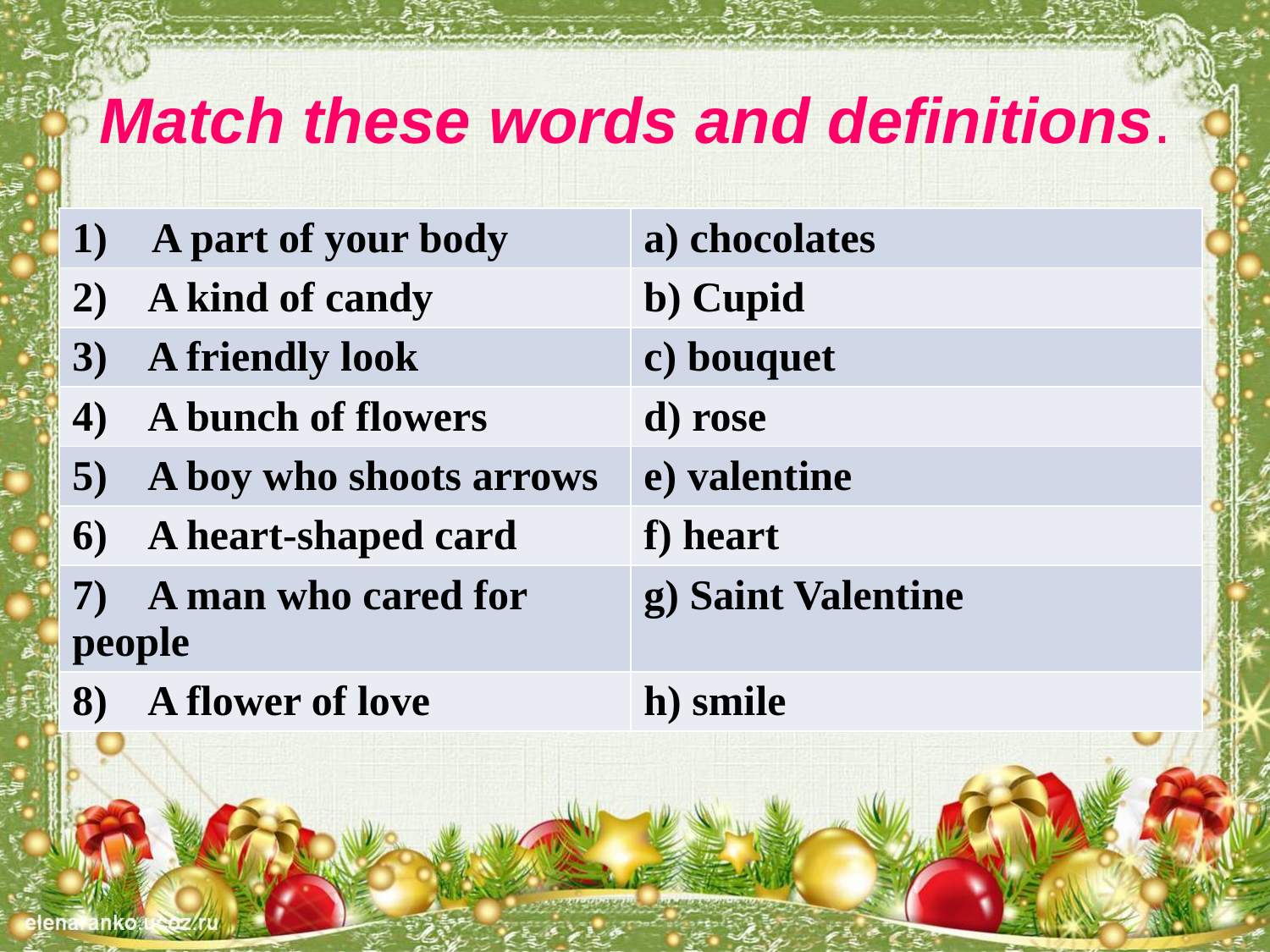

# Match these words and definitions.
| A part of your body | a) chocolates |
| --- | --- |
| 2) A kind of candy | b) Cupid |
| 3) A friendly look | c) bouquet |
| 4) A bunch of flowers | d) rose |
| 5) A boy who shoots arrows | e) valentine |
| 6) A heart-shaped card | f) heart |
| 7) A man who cared for people | g) Saint Valentine |
| 8) A flower of love | h) smile |